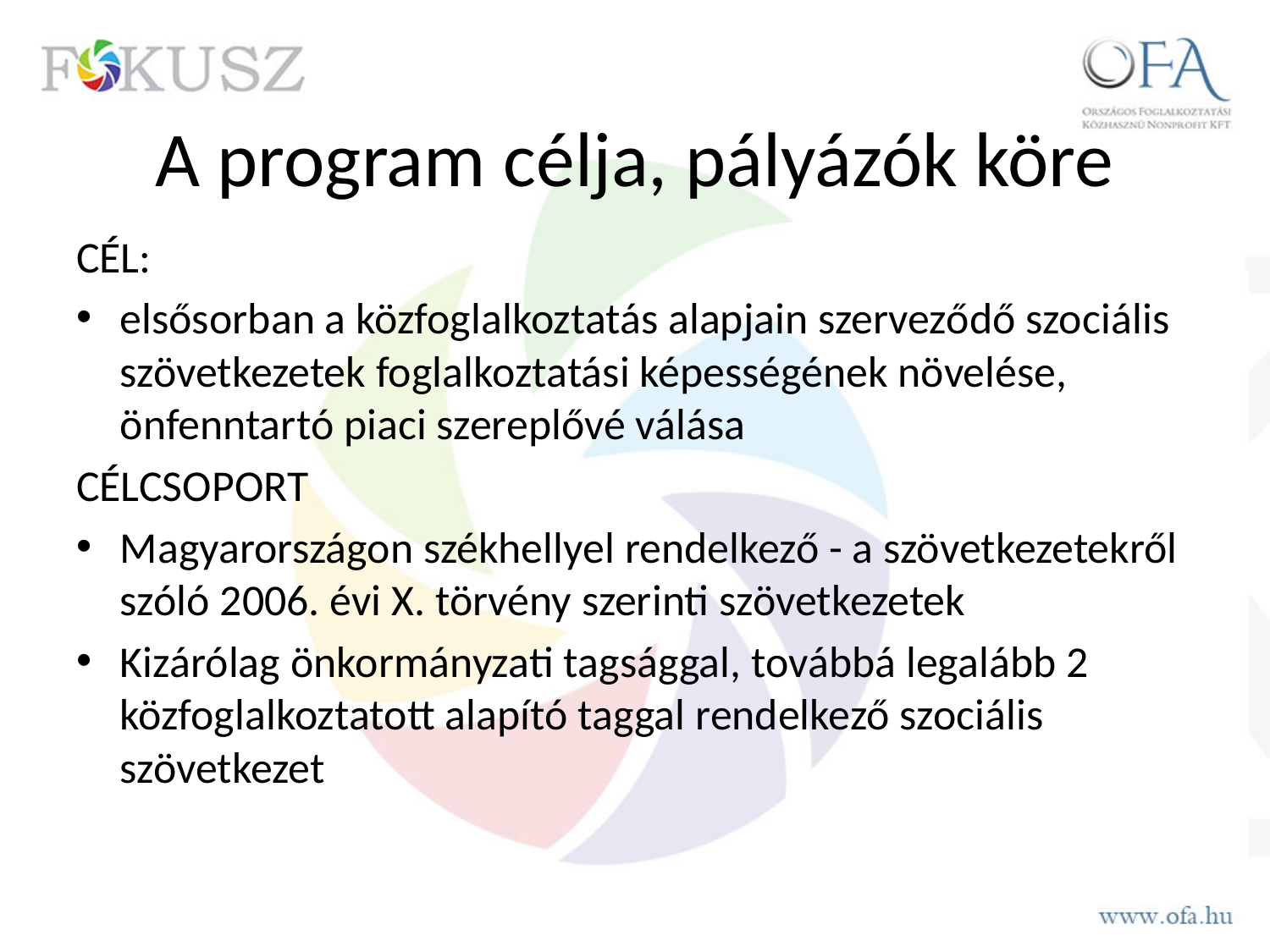

# A program célja, pályázók köre
CÉL:
elsősorban a közfoglalkoztatás alapjain szerveződő szociális szövetkezetek foglalkoztatási képességének növelése, önfenntartó piaci szereplővé válása
CÉLCSOPORT
Magyarországon székhellyel rendelkező - a szövetkezetekről szóló 2006. évi X. törvény szerinti szövetkezetek
Kizárólag önkormányzati tagsággal, továbbá legalább 2 közfoglalkoztatott alapító taggal rendelkező szociális szövetkezet